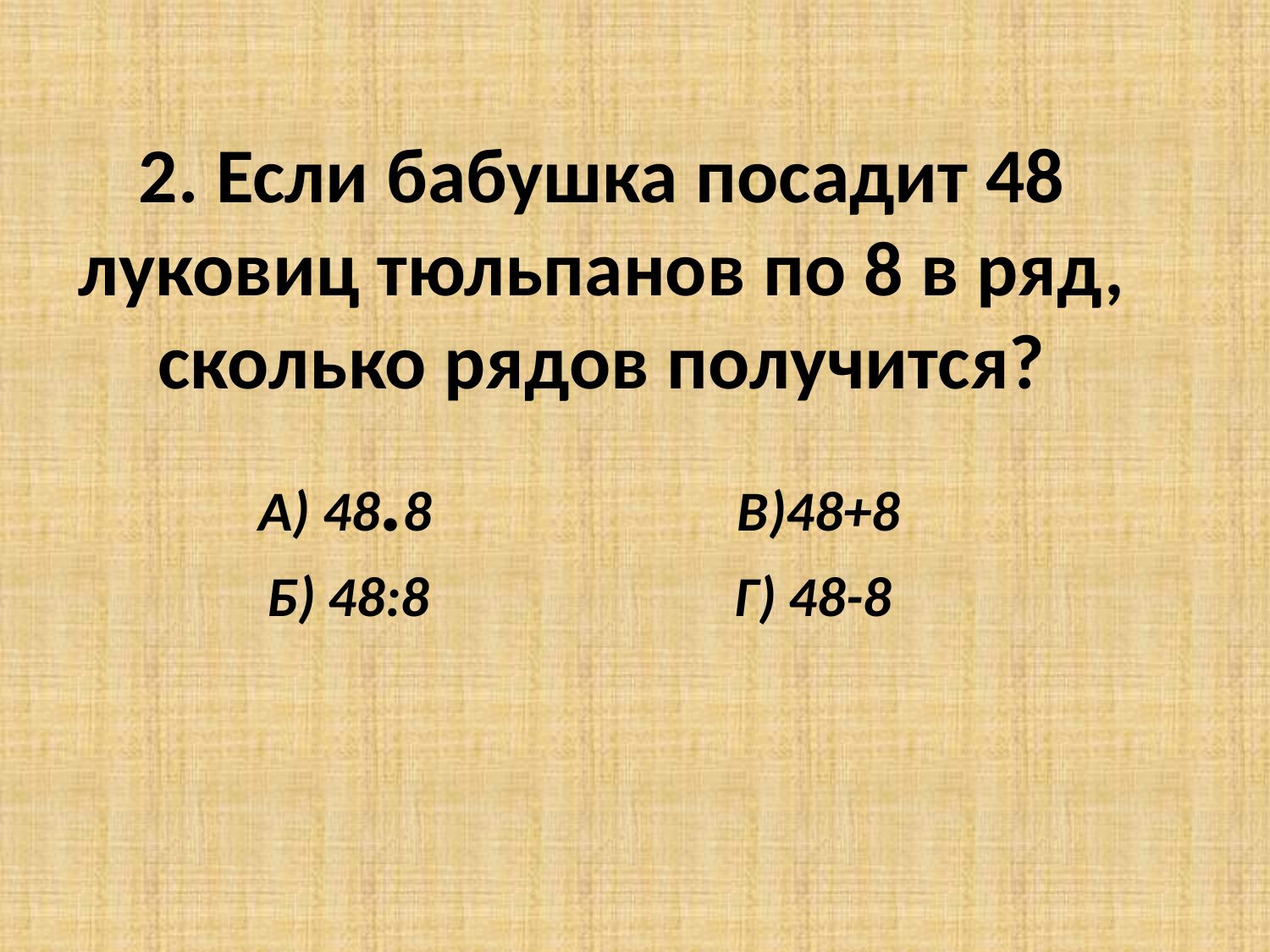

# 2. Если бабушка посадит 48 луковиц тюльпанов по 8 в ряд, сколько рядов получится?
А) 48.8                        В)48+8
Б) 48:8                        Г) 48-8